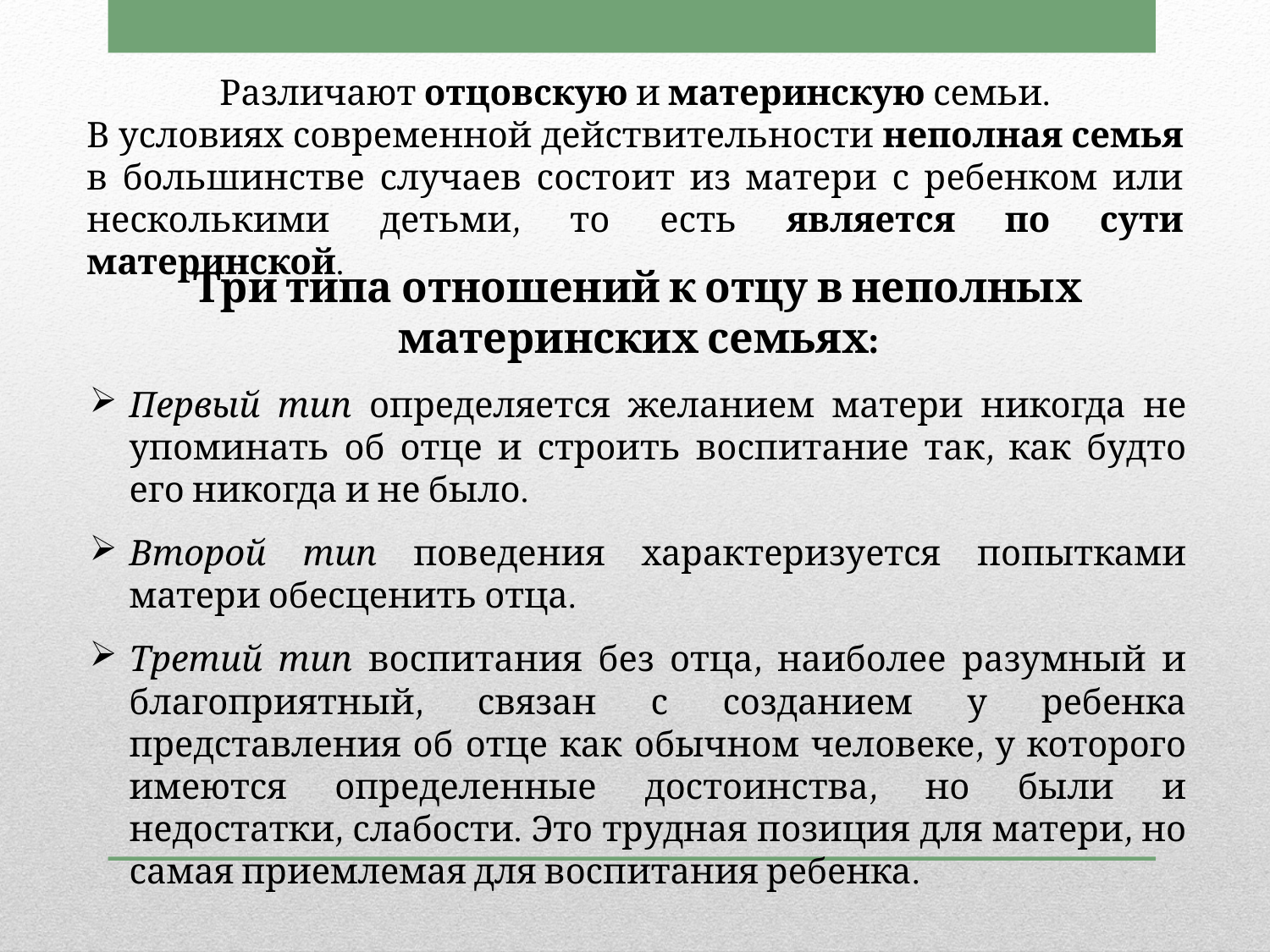

Различают отцовскую и материнскую семьи.
В условиях современной действительности неполная семья в большинстве случаев состоит из матери с ребенком или несколькими детьми, то есть является по сути материнской.
Три типа отношений к отцу в неполных материнских семьях:
Первый тип определяется желанием матери никогда не упоминать об отце и строить воспитание так, как будто его никогда и не было.
Второй тип поведения характеризуется попытками матери обесценить отца.
Третий тип воспитания без отца, наиболее разумный и бла­гоприятный, связан с созданием у ребенка представления об отце как обычном человеке, у которого имеются определенные досто­инства, но были и недостатки, слабости. Это трудная позиция для матери, но самая приемлемая для воспитания ребенка.